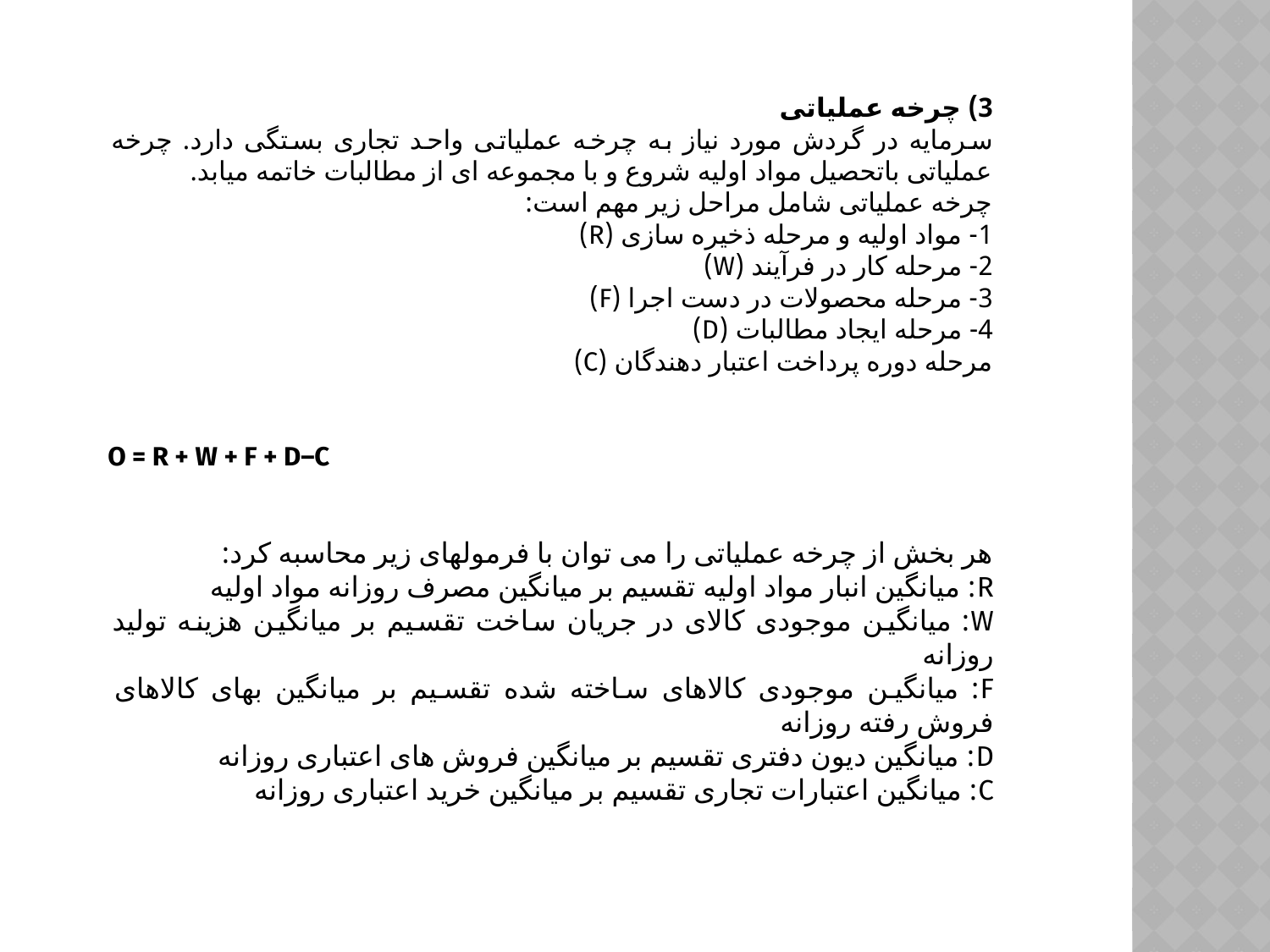

3) چرخه عملیاتی
سرمایه در گردش مورد نیاز به چرخه عملیاتی واحد تجاری بستگی دارد. چرخه عملیاتی باتحصیل مواد اولیه شروع و با مجموعه ای از مطالبات خاتمه میابد.
چرخه عملیاتی شامل مراحل زیر مهم است:
1- مواد اولیه و مرحله ذخیره سازی (R)
2- مرحله کار در فرآیند (W)
3- مرحله محصولات در دست اجرا (F)
4- مرحله ایجاد مطالبات (D)
مرحله دوره پرداخت اعتبار دهندگان (C)

O = R + W + F + D–C
هر بخش از چرخه عملیاتی را می توان با فرمول‏های زیر محاسبه کرد:
R: میانگین انبار مواد اولیه تقسیم بر میانگین مصرف روزانه مواد اولیه
W: میانگین موجودی کالای در جریان ساخت تقسیم بر میانگین هزینه تولید روزانه
F: میانگین موجودی کالاهای ساخته شده تقسیم بر میانگین بهای کالاهای فروش رفته روزانه
D: میانگین دیون دفتری تقسیم بر میانگین فروش های اعتباری روزانه
C: میانگین اعتبارات تجاری تقسیم بر میانگین خرید اعتباری روزانه